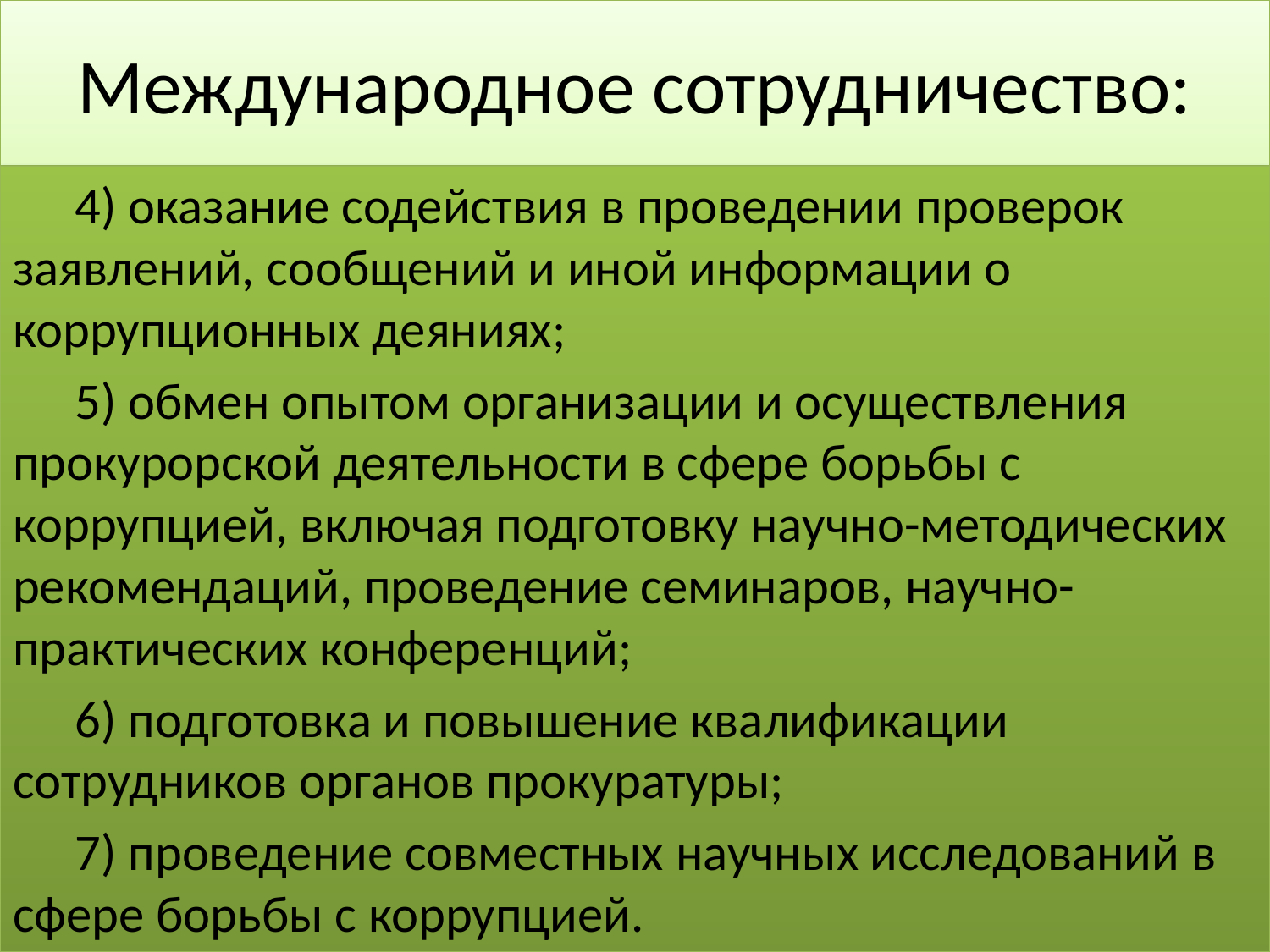

# Международное сотрудничество:
4) оказание содействия в проведении проверок заявлений, сообщений и иной информации о коррупционных деяниях;
5) обмен опытом организации и осуществления прокурорской деятельности в сфере борьбы с коррупцией, включая подготовку научно-методических рекомендаций, проведение семинаров, научно-практических конференций;
6) подготовка и повышение квалификации сотрудников органов прокуратуры;
7) проведение совместных научных исследований в сфере борьбы с коррупцией.
24